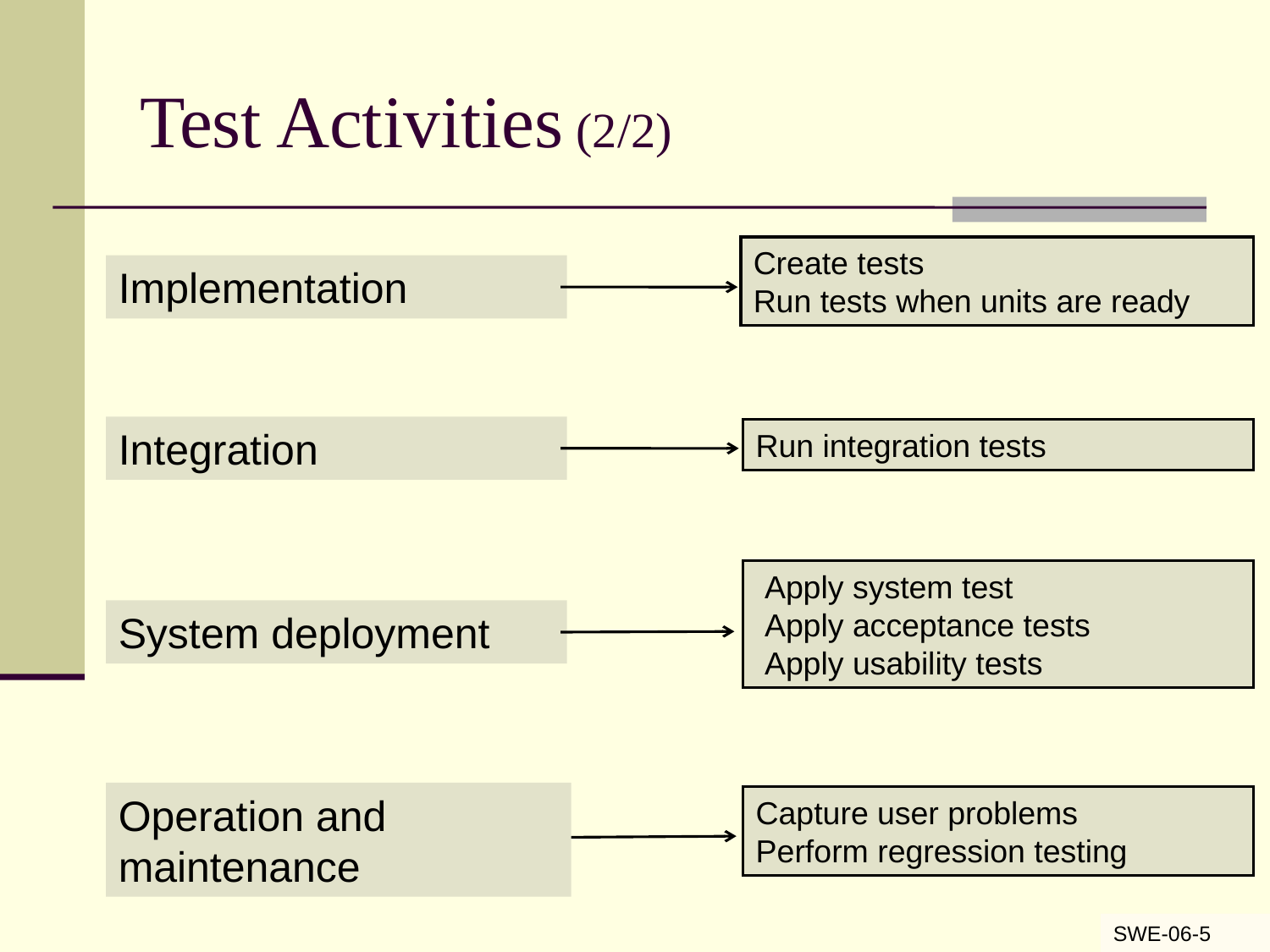

# Test Activities (2/2)
Create tests
Run tests when units are ready
Implementation

Integration
Run integration tests

 Apply system test
 Apply acceptance tests
 Apply usability tests
System deployment

Operation and maintenance
Capture user problems
Perform regression testing